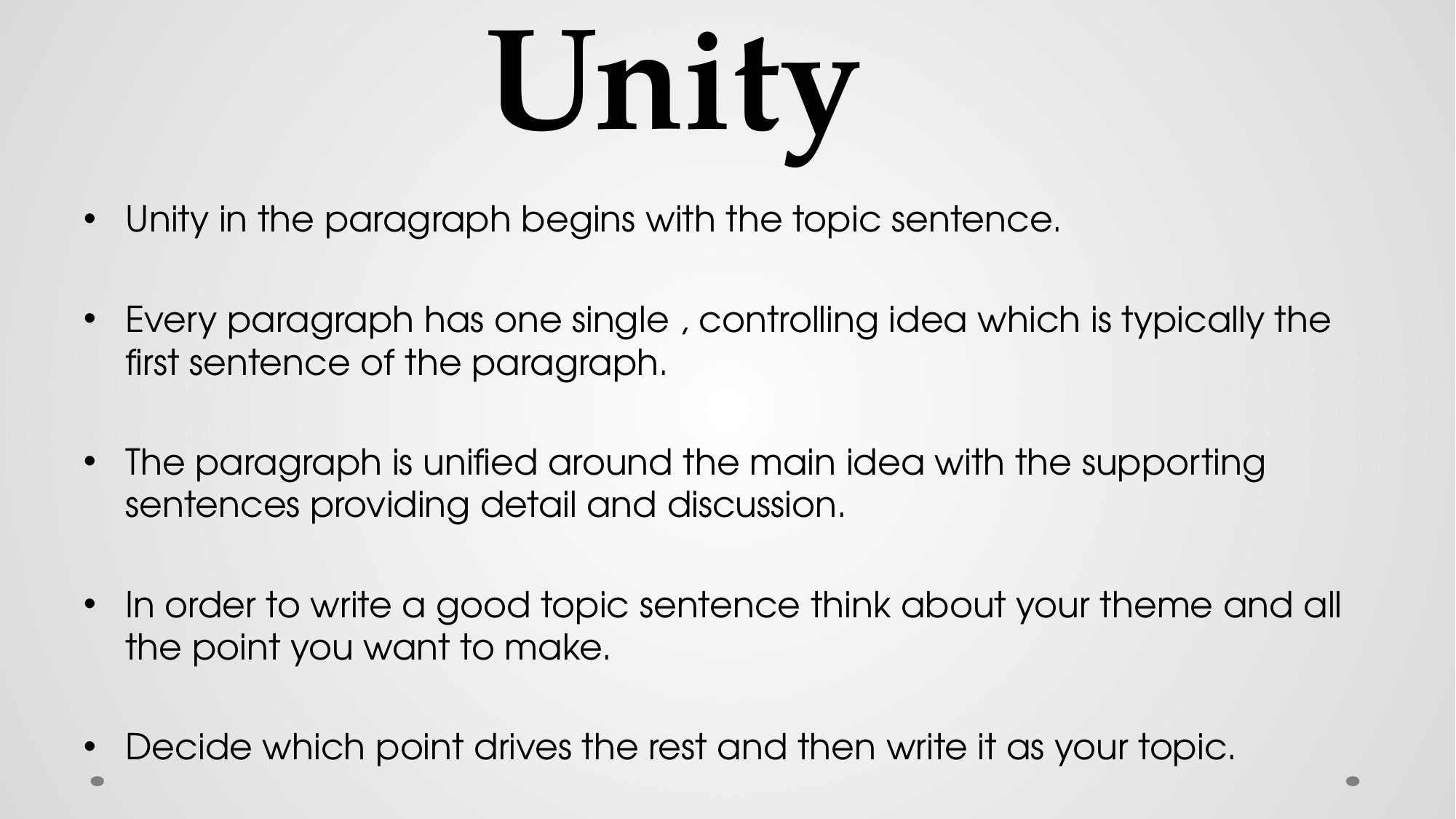

# Unity
Unity in the paragraph begins with the topic sentence.

Every paragraph has one single , controlling idea which is typically the first sentence of the paragraph.

The paragraph is unified around the main idea with the supporting sentences providing detail and discussion.

In order to write a good topic sentence think about your theme and all the point you want to make.

Decide which point drives the rest and then write it as your topic.